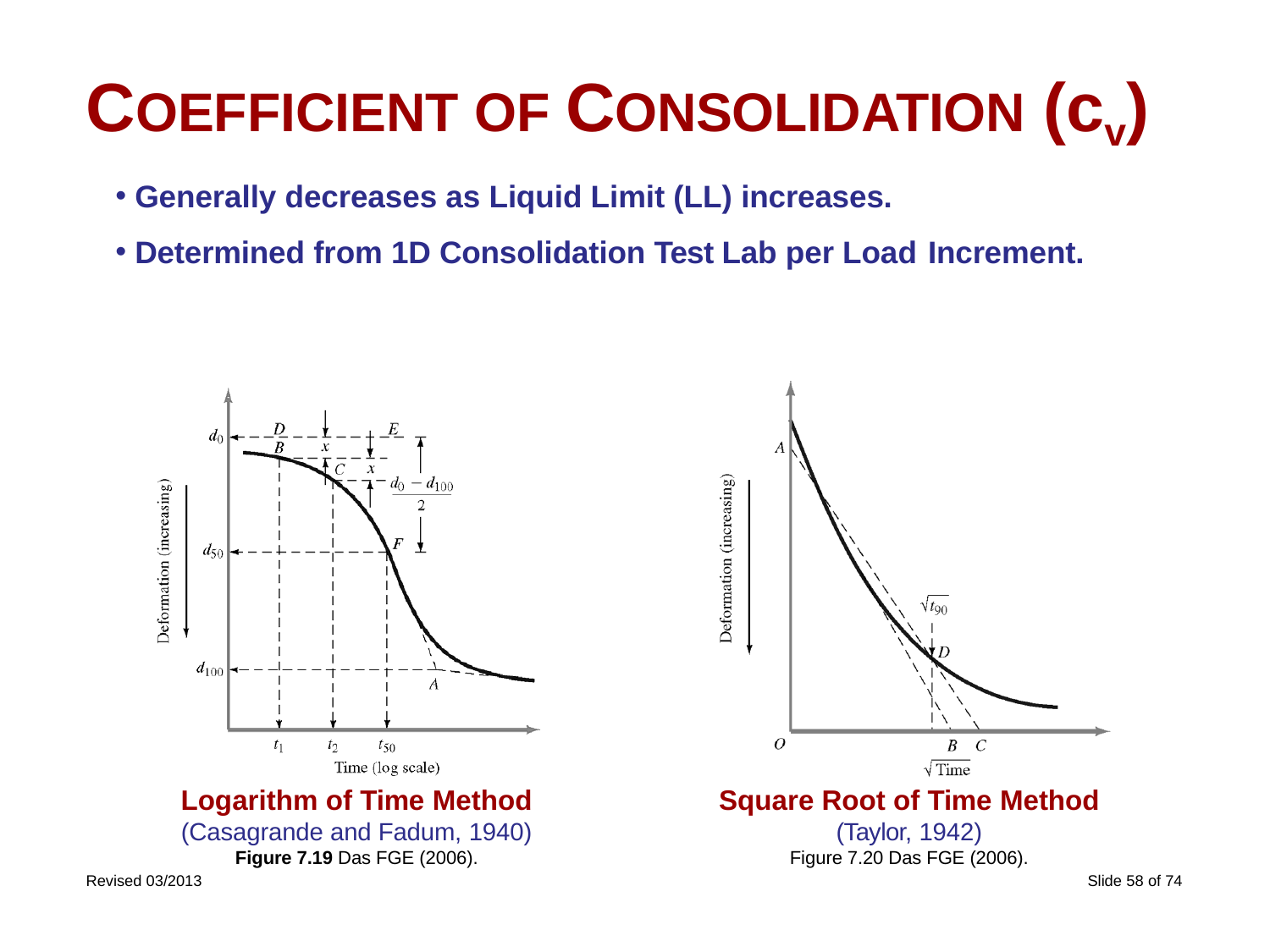

COEFFICIENT OF CONSOLIDATION (cv)
Generally decreases as Liquid Limit (LL) increases.
Determined from 1D Consolidation Test Lab per Load Increment.

Logarithm of Time Method
(Casagrande and Fadum, 1940)
Figure 7.19 Das FGE (2006).
Square Root of Time Method
(Taylor, 1942)
Figure 7.20 Das FGE (2006).
Slide 58 of 74
Revised 03/2013